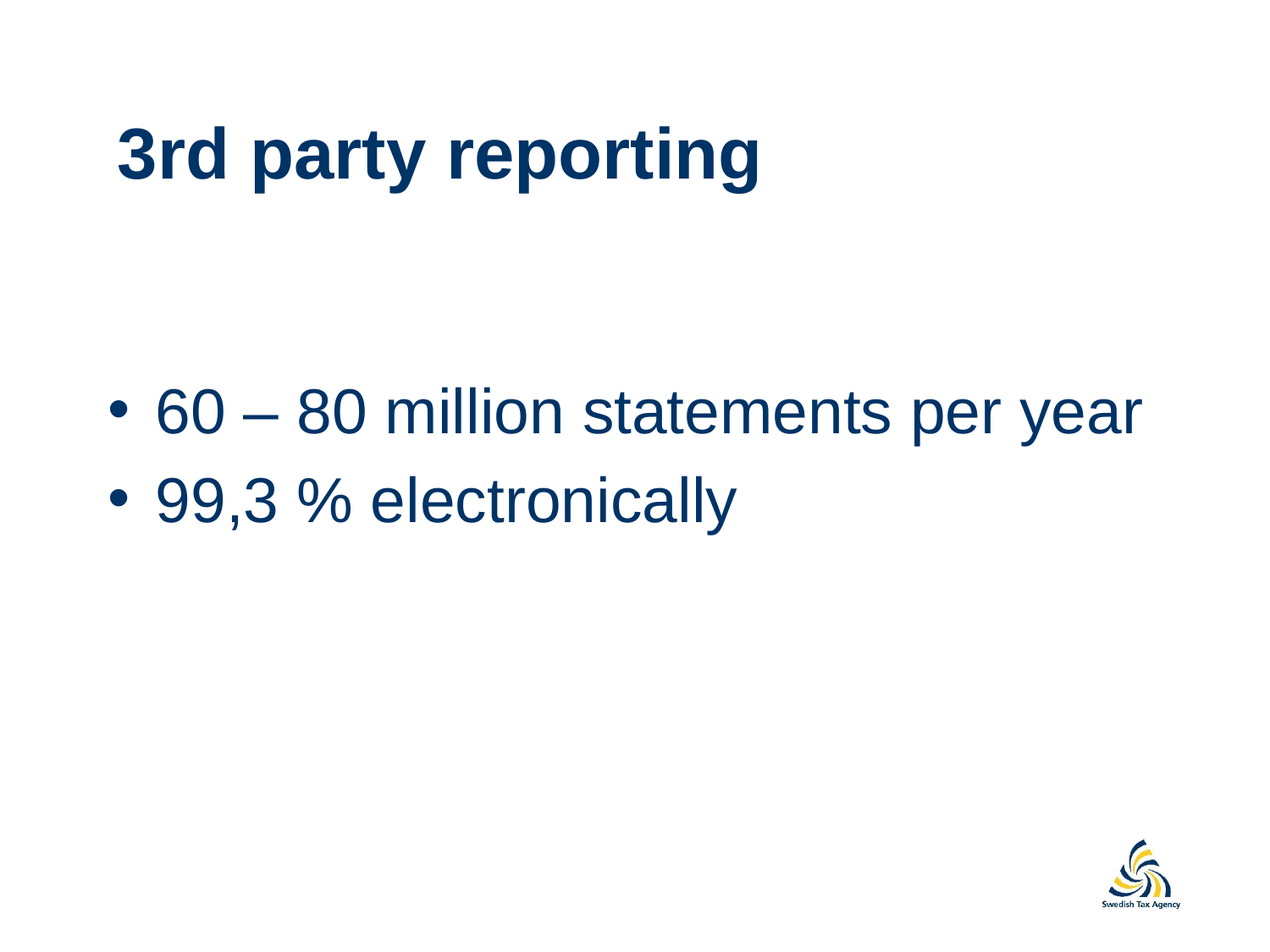

# 3rd party reporting

60 – 80 million statements per year
99,3 % electronically